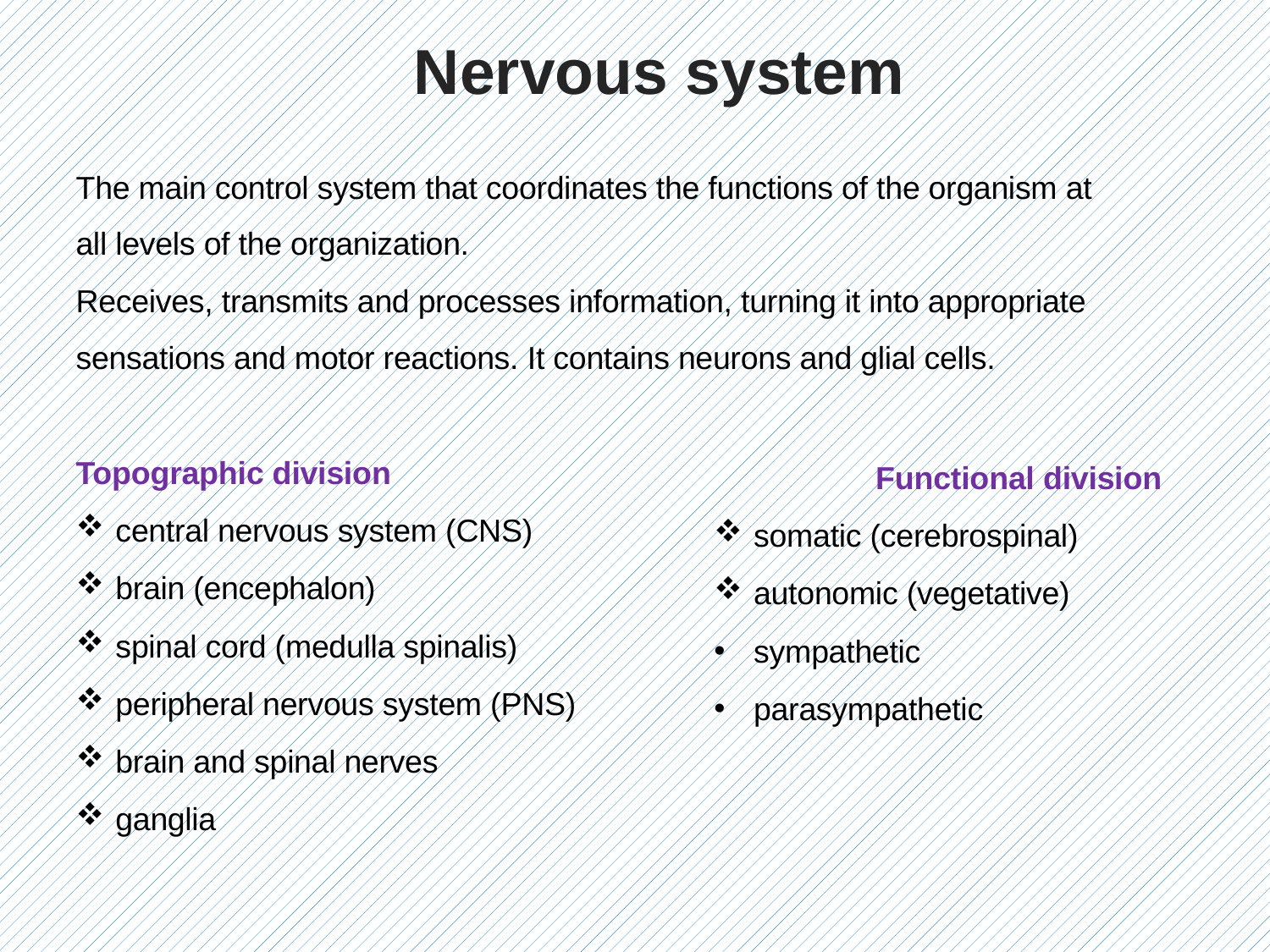

# Nervous system
The main control system that coordinates the functions of the organism at all levels of the organization.
Receives, transmits and processes information, turning it into appropriate sensations and motor reactions. It contains neurons and glial cells.

Topographic division
central nervous system (CNS)
brain (encephalon)
spinal cord (medulla spinalis)
peripheral nervous system (PNS)
brain and spinal nerves
ganglia
Functional division
somatic (cerebrospinal)
autonomic (vegetative)
sympathetic
parasympathetic